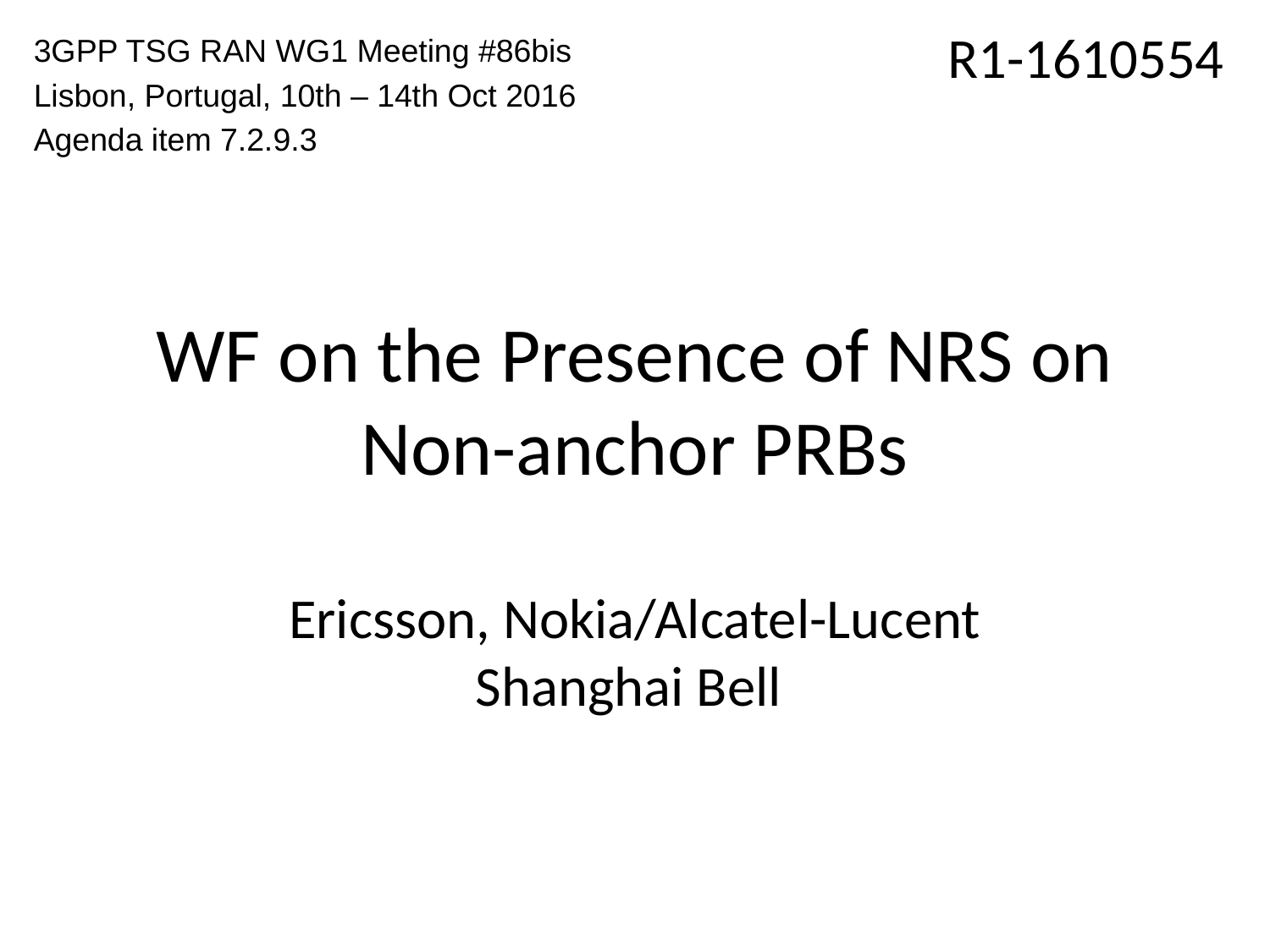

R1-1610554
3GPP TSG RAN WG1 Meeting #86bis
Lisbon, Portugal, 10th – 14th Oct 2016
Agenda item 7.2.9.3
# WF on the Presence of NRS on Non-anchor PRBs
Ericsson, Nokia/Alcatel-Lucent Shanghai Bell